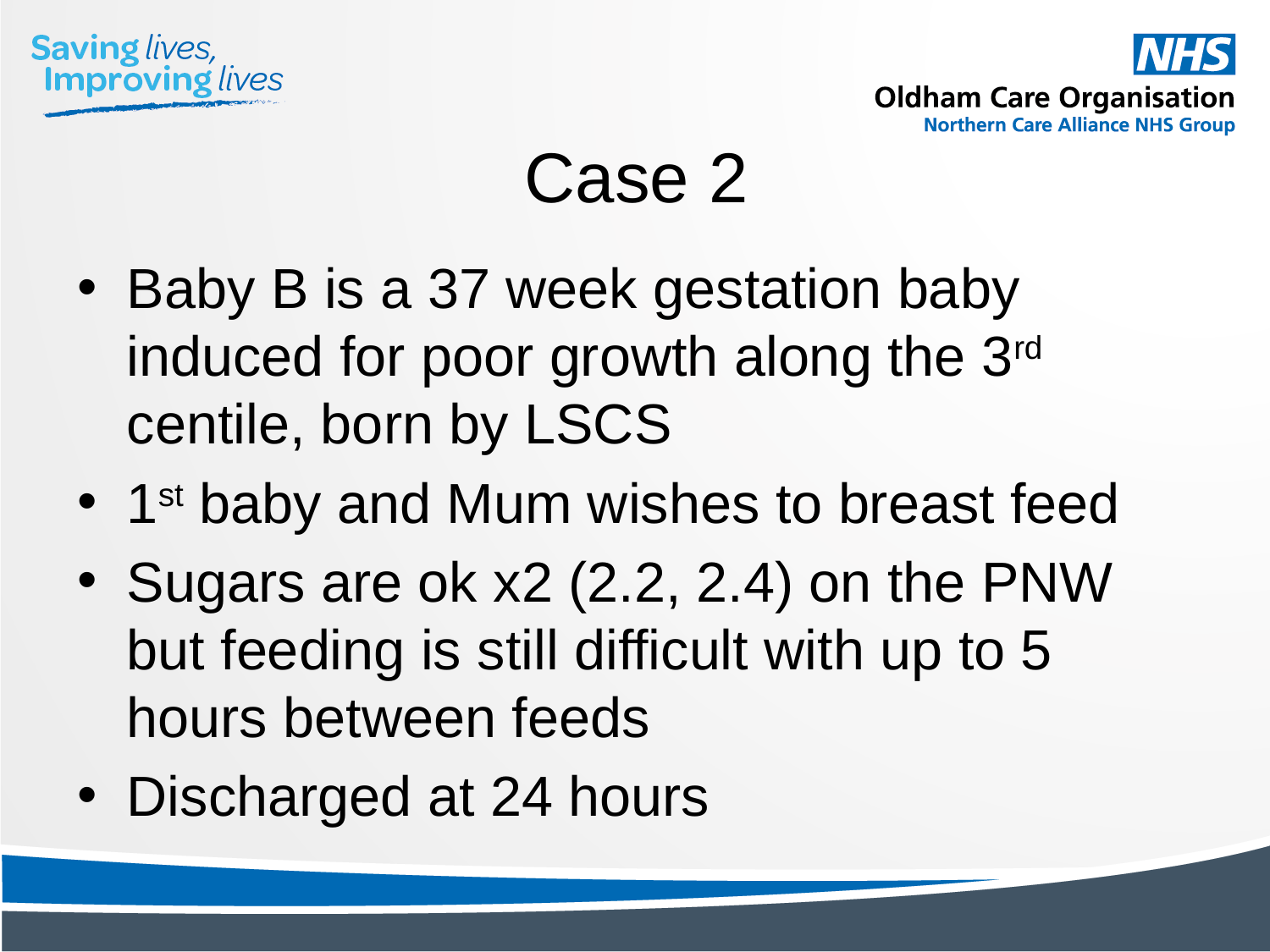

# Case 2
Baby B is a 37 week gestation baby induced for poor growth along the 3rd centile, born by LSCS
1st baby and Mum wishes to breast feed
Sugars are ok x2 (2.2, 2.4) on the PNW but feeding is still difficult with up to 5 hours between feeds
Discharged at 24 hours